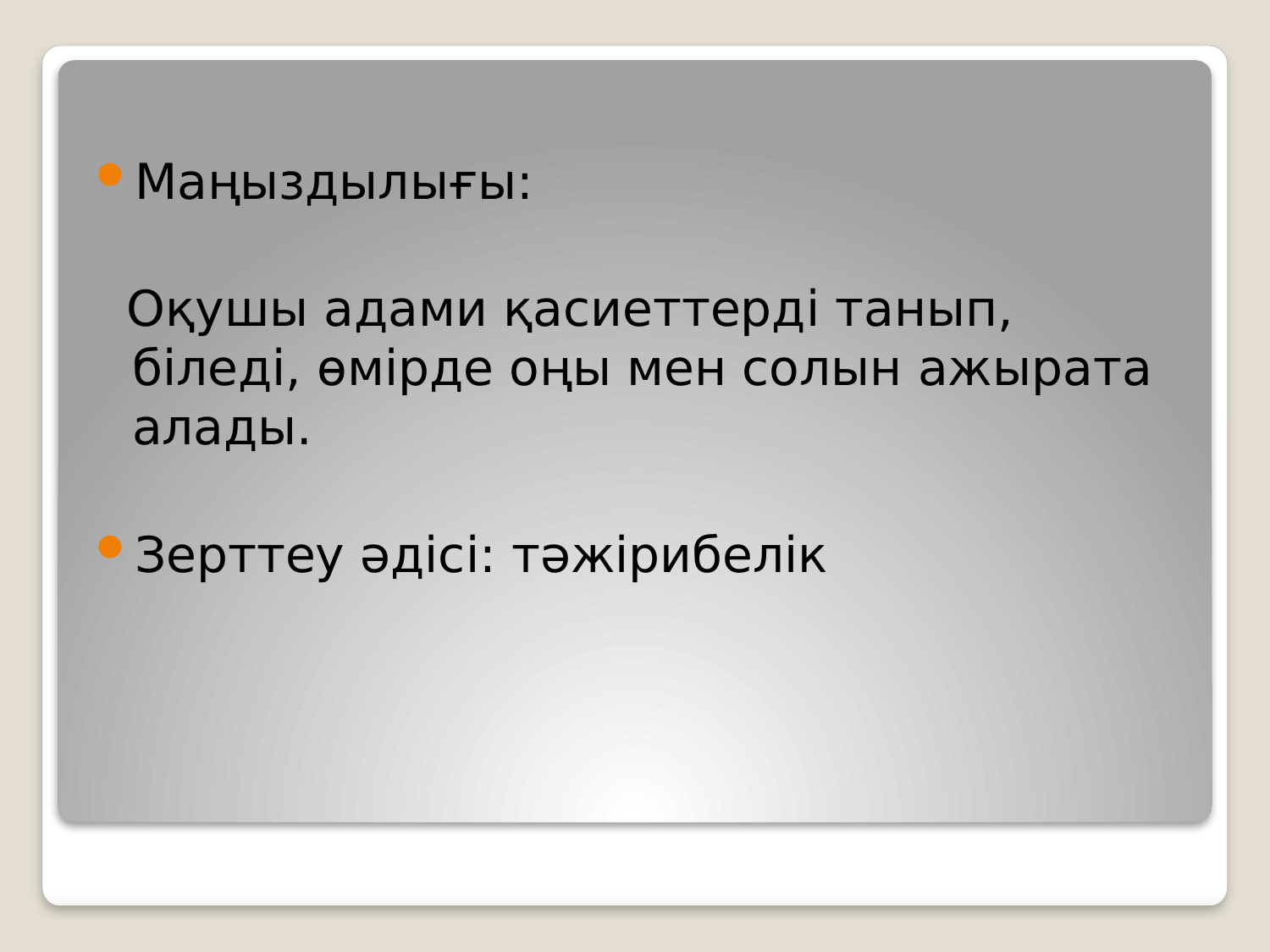

Маңыздылығы:

  Оқушы адами қасиеттерді танып, біледі, өмірде оңы мен солын ажырата алады.

Зерттеу әдісі: тәжірибелік

#